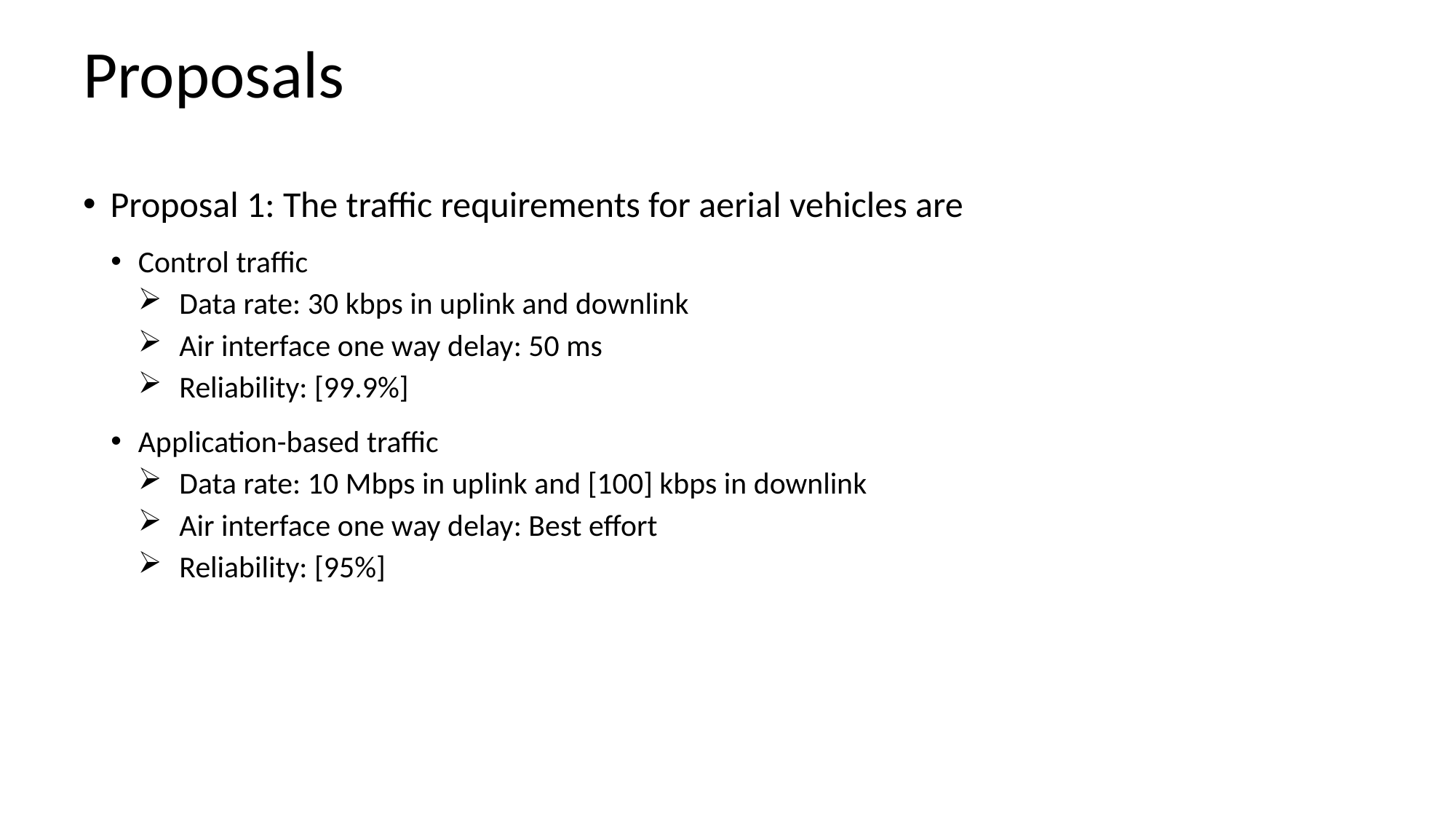

# Proposals
Proposal 1: The traffic requirements for aerial vehicles are
Control traffic
Data rate: 30 kbps in uplink and downlink
Air interface one way delay: 50 ms
Reliability: [99.9%]
Application-based traffic
Data rate: 10 Mbps in uplink and [100] kbps in downlink
Air interface one way delay: Best effort
Reliability: [95%]